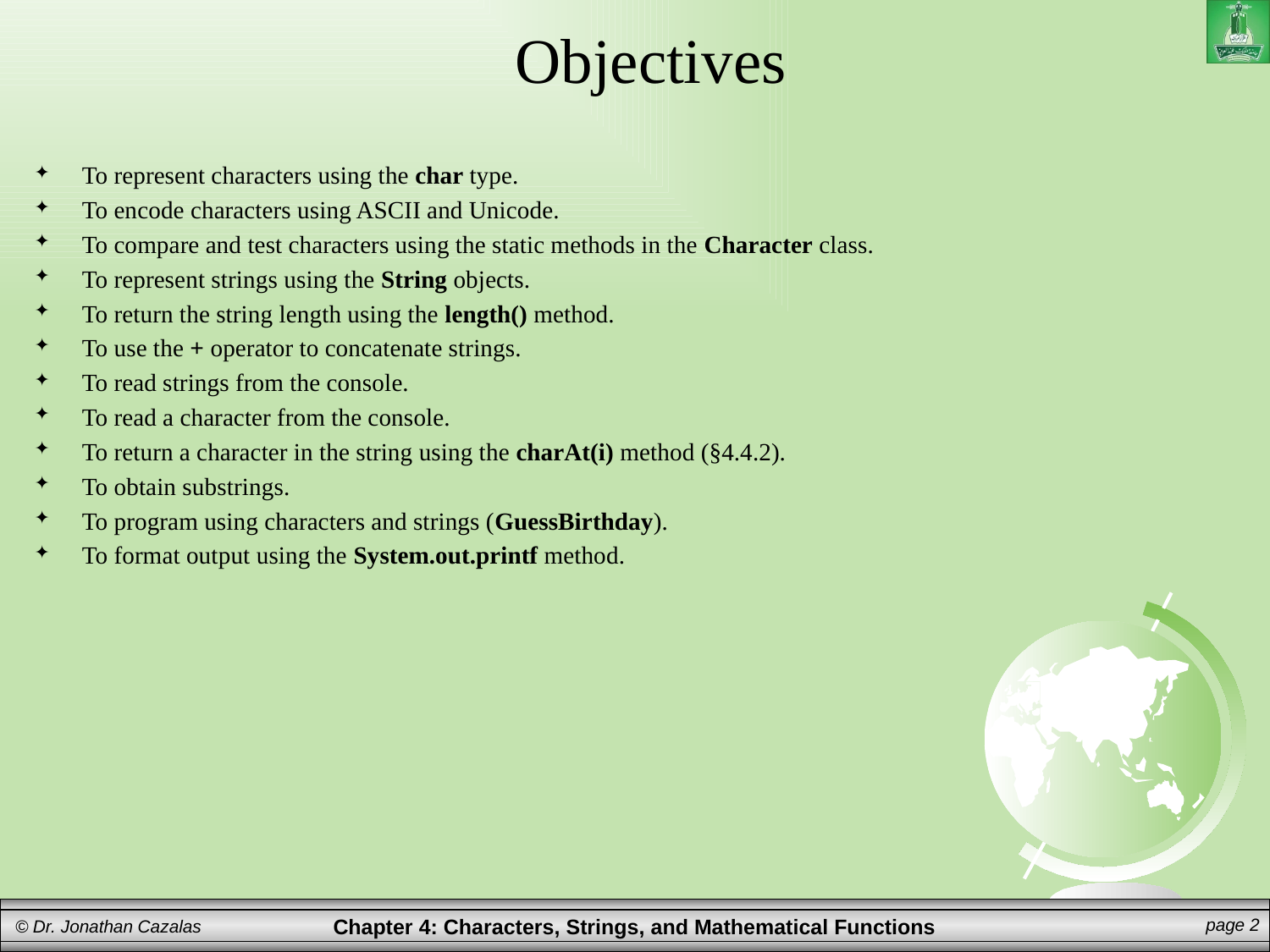

# Objectives

To represent characters using the char type.
To encode characters using ASCII and Unicode.
To compare and test characters using the static methods in the Character class.
To represent strings using the String objects.
To return the string length using the length() method.
To use the + operator to concatenate strings.
To read strings from the console.
To read a character from the console.
To return a character in the string using the charAt(i) method (§4.4.2).
To obtain substrings.
To program using characters and strings (GuessBirthday).
To format output using the System.out.printf method.